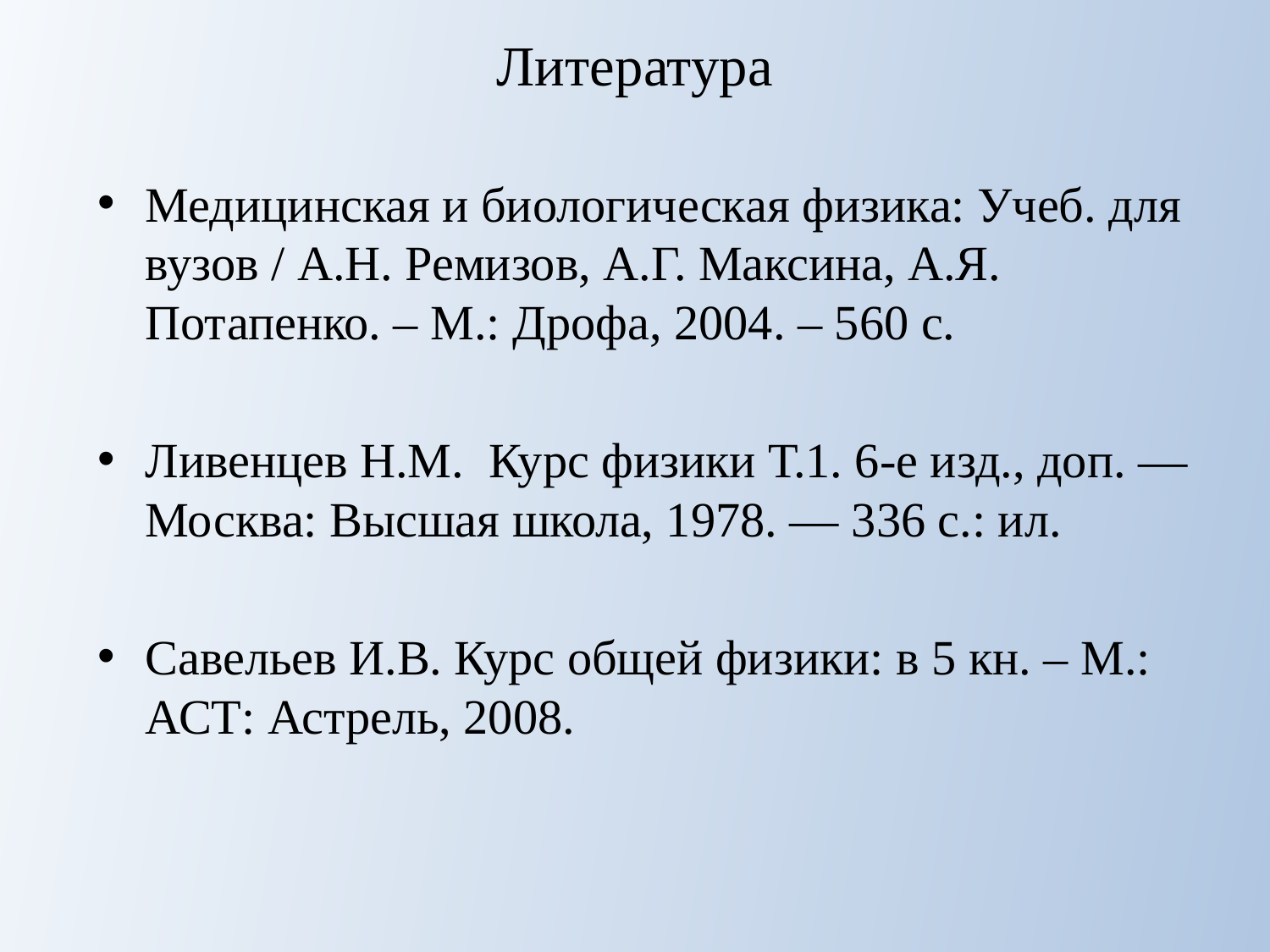

# Литература
Медицинская и биологическая физика: Учеб. для вузов / А.Н. Ремизов, А.Г. Максина, А.Я. Потапенко. – М.: Дрофа, 2004. – 560 с.

Ливенцев Н.М.  Курс физики Т.1. 6-е изд., доп. — Москва: Высшая школа, 1978. — 336 с.: ил.

Савельев И.В. Курс общей физики: в 5 кн. – М.: АСТ: Астрель, 2008.